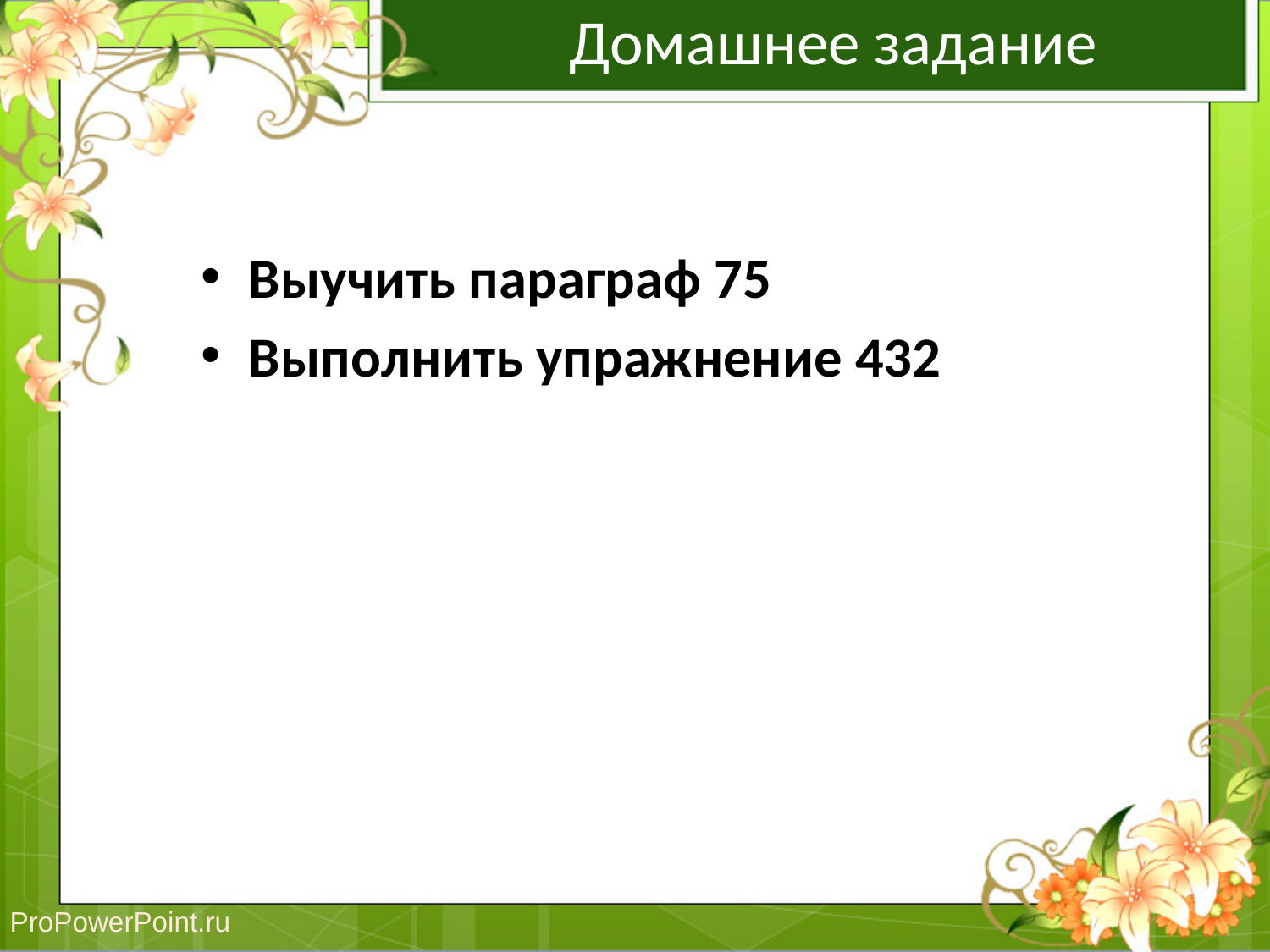

# Домашнее задание

Выучить параграф 75
Выполнить упражнение 432